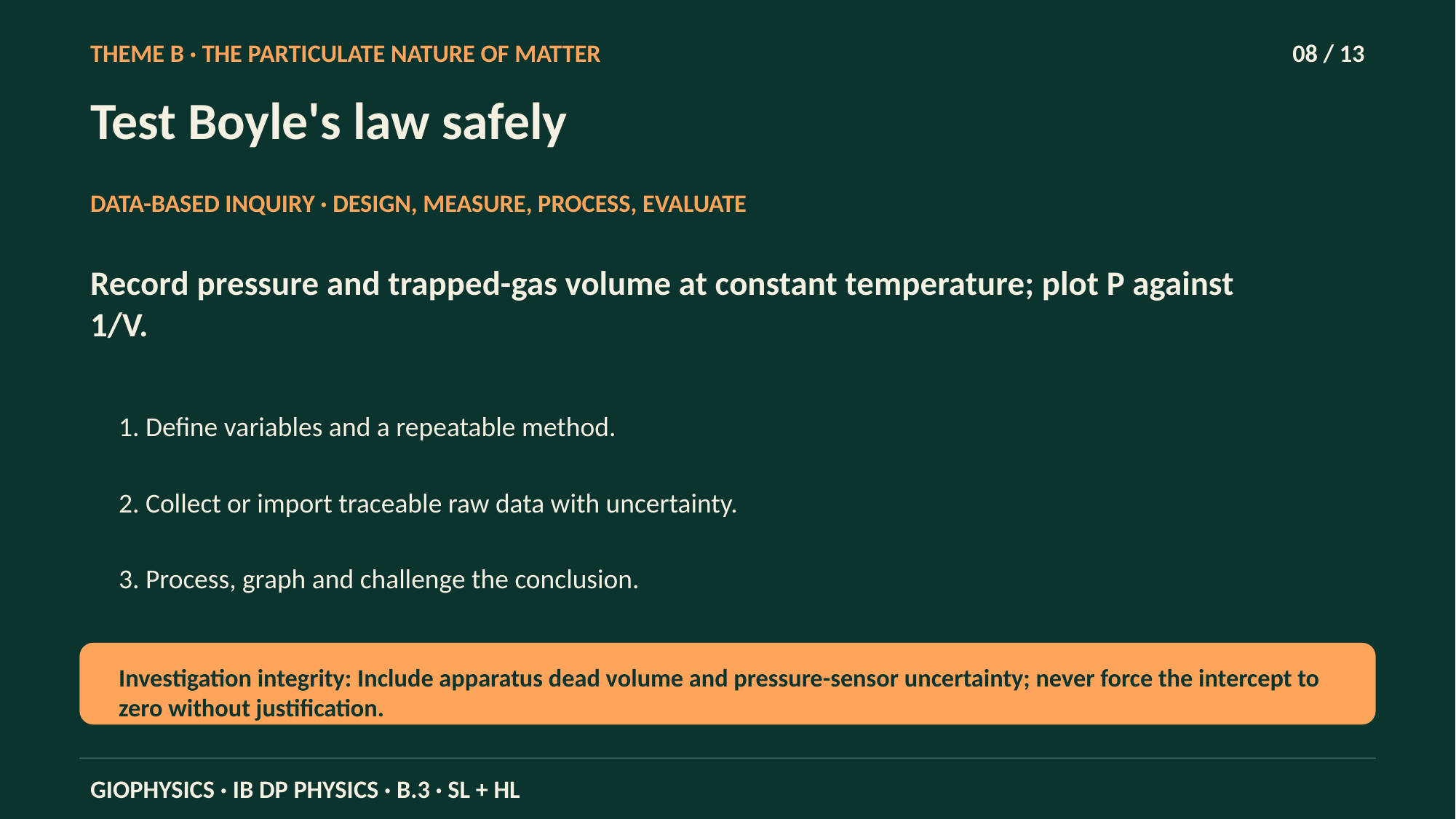

THEME B · THE PARTICULATE NATURE OF MATTER
08 / 13
Test Boyle's law safely
DATA-BASED INQUIRY · DESIGN, MEASURE, PROCESS, EVALUATE
Record pressure and trapped-gas volume at constant temperature; plot P against 1/V.
1. Define variables and a repeatable method.
2. Collect or import traceable raw data with uncertainty.
3. Process, graph and challenge the conclusion.

Investigation integrity: Include apparatus dead volume and pressure-sensor uncertainty; never force the intercept to zero without justification.

GIOPHYSICS · IB DP PHYSICS · B.3 · SL + HL